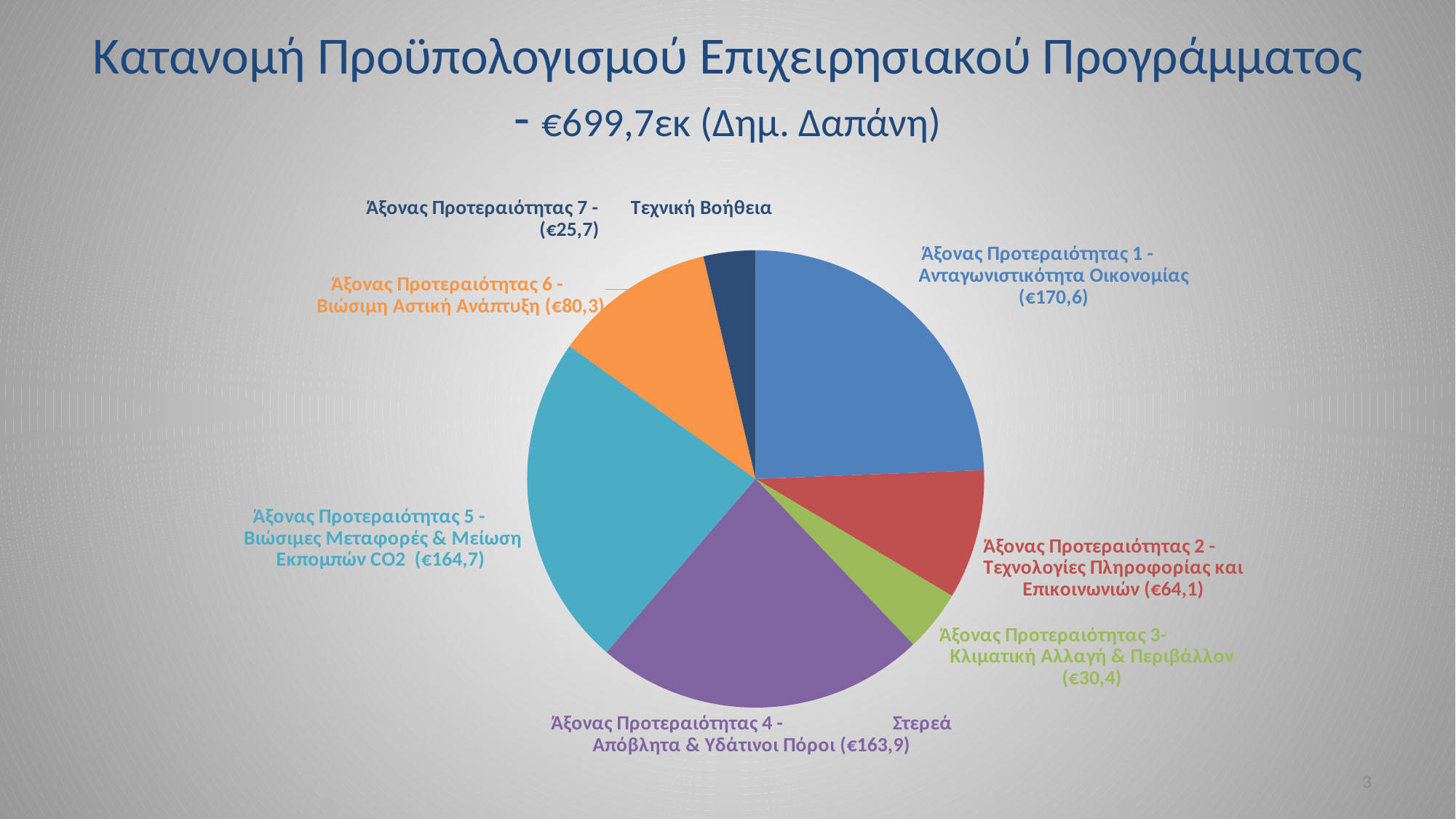

# Κατανομή Προϋπολογισμού Επιχειρησιακού Προγράμματος - €699,7εκ (Δημ. Δαπάνη)

### Chart

| Category | Priority Axes Resources |
|---|---|
| Άξονας Προτεραιότητας 1 -        Ανταγωνιστικότητα Οικονομίας (€170,6) | 170.6 |
| Άξονας Προτεραιότητας 2 -       Τεχνολογίες Πληροφορίας και Επικοινωνιών (€64,1) | 64.1 |
| Άξονας Προτεραιότητας 3-                  Κλιματική Αλλαγή & Περιβάλλον (€30,4) | 30.4 |
| Άξονας Προτεραιότητας 4 -                        Στερεά Απόβλητα & Υδάτινοι Πόροι (€163,9) | 163.9 |
| Άξονας Προτεραιότητας 5 -       Βιώσιμες Μεταφορές & Μείωση Εκπομπών CO2  (€164,7)  | 164.7 |
| Άξονας Προτεραιότητας 6 -       Βιώσιμη Αστική Ανάπτυξη (€80,3) | 80.3 |
| Άξονας Προτεραιότητας 7 -       Τεχνική Βοήθεια (€25,7) | 25.7 |
3